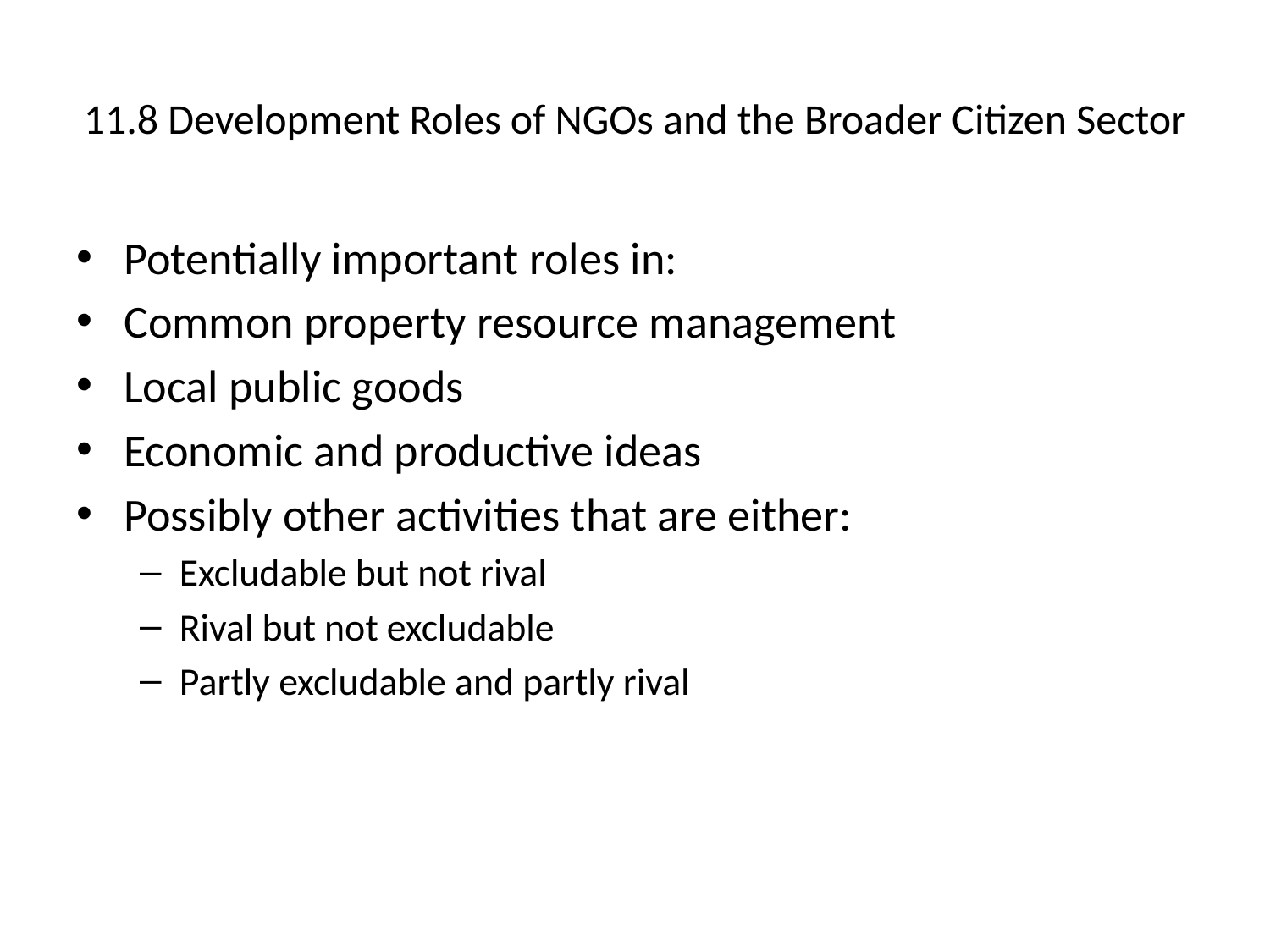

11.8 Development Roles of NGOs and the Broader Citizen Sector
Potentially important roles in:
Common property resource management
Local public goods
Economic and productive ideas
Possibly other activities that are either:
Excludable but not rival
Rival but not excludable
Partly excludable and partly rival